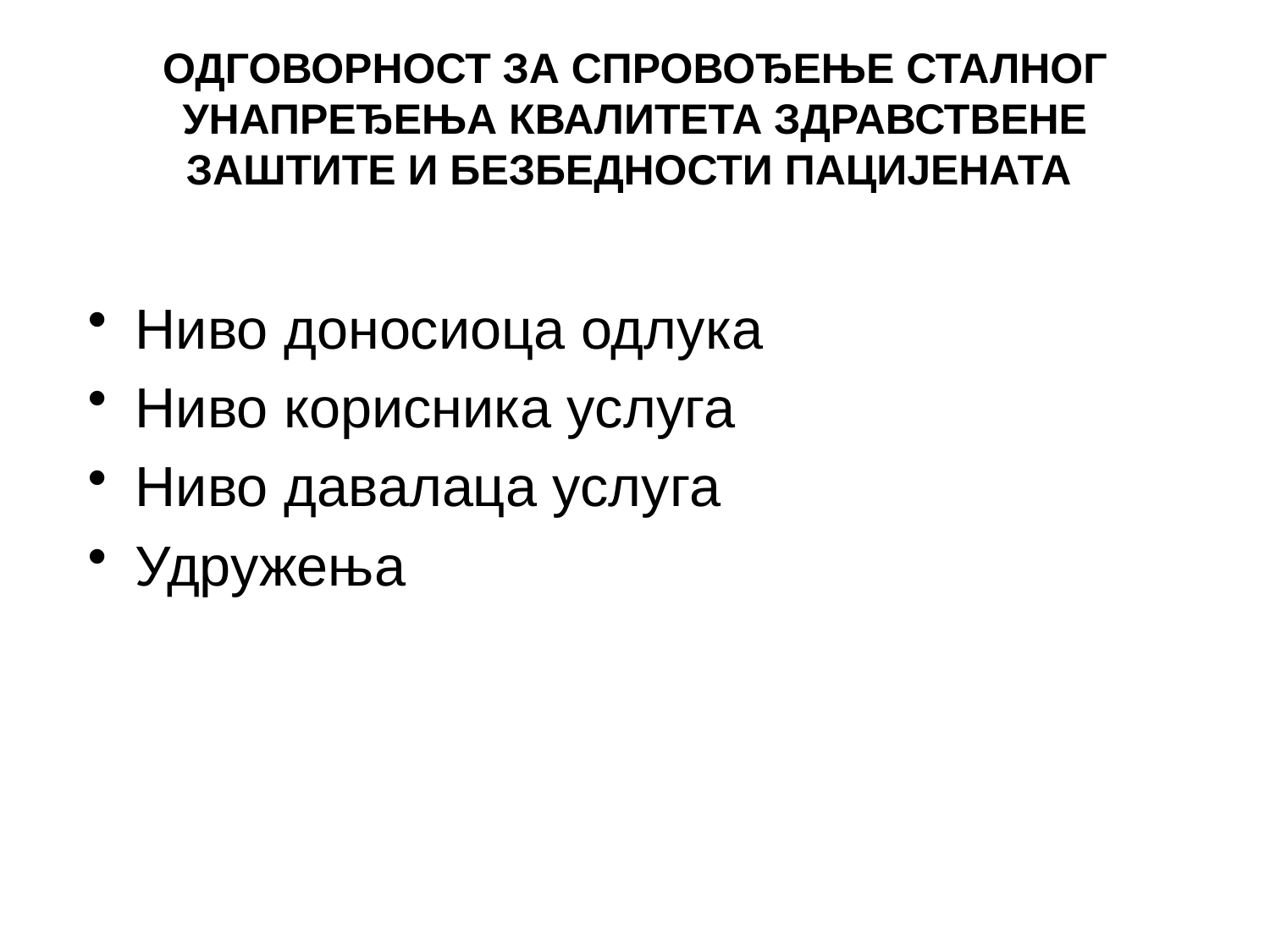

# ОДГОВОРНОСТ ЗА СПРОВОЂЕЊЕ СТАЛНОГ УНАПРЕЂЕЊА КВАЛИТЕТА ЗДРАВСТВЕНЕ ЗАШТИТЕ И БЕЗБЕДНОСТИ ПАЦИЈЕНАТА
Ниво доносиоца одлука
Ниво корисника услуга
Ниво давалаца услуга
Удружења